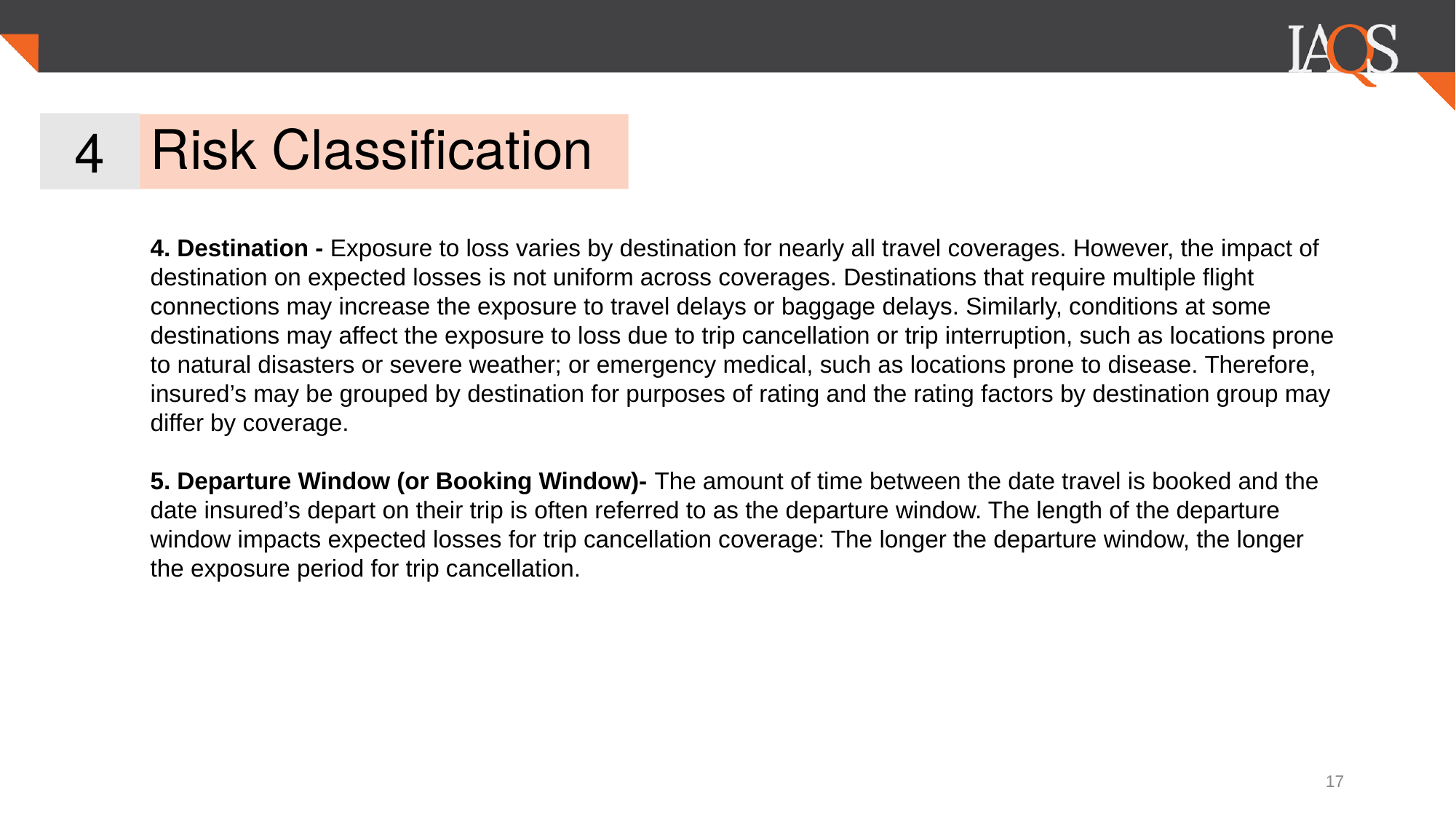

4
# Risk Classification
4. Destination - Exposure to loss varies by destination for nearly all travel coverages. However, the impact of destination on expected losses is not uniform across coverages. Destinations that require multiple flight connections may increase the exposure to travel delays or baggage delays. Similarly, conditions at some destinations may affect the exposure to loss due to trip cancellation or trip interruption, such as locations prone to natural disasters or severe weather; or emergency medical, such as locations prone to disease. Therefore, insured’s may be grouped by destination for purposes of rating and the rating factors by destination group may differ by coverage.

5. Departure Window (or Booking Window)- The amount of time between the date travel is booked and the date insured’s depart on their trip is often referred to as the departure window. The length of the departure window impacts expected losses for trip cancellation coverage: The longer the departure window, the longer the exposure period for trip cancellation.

17